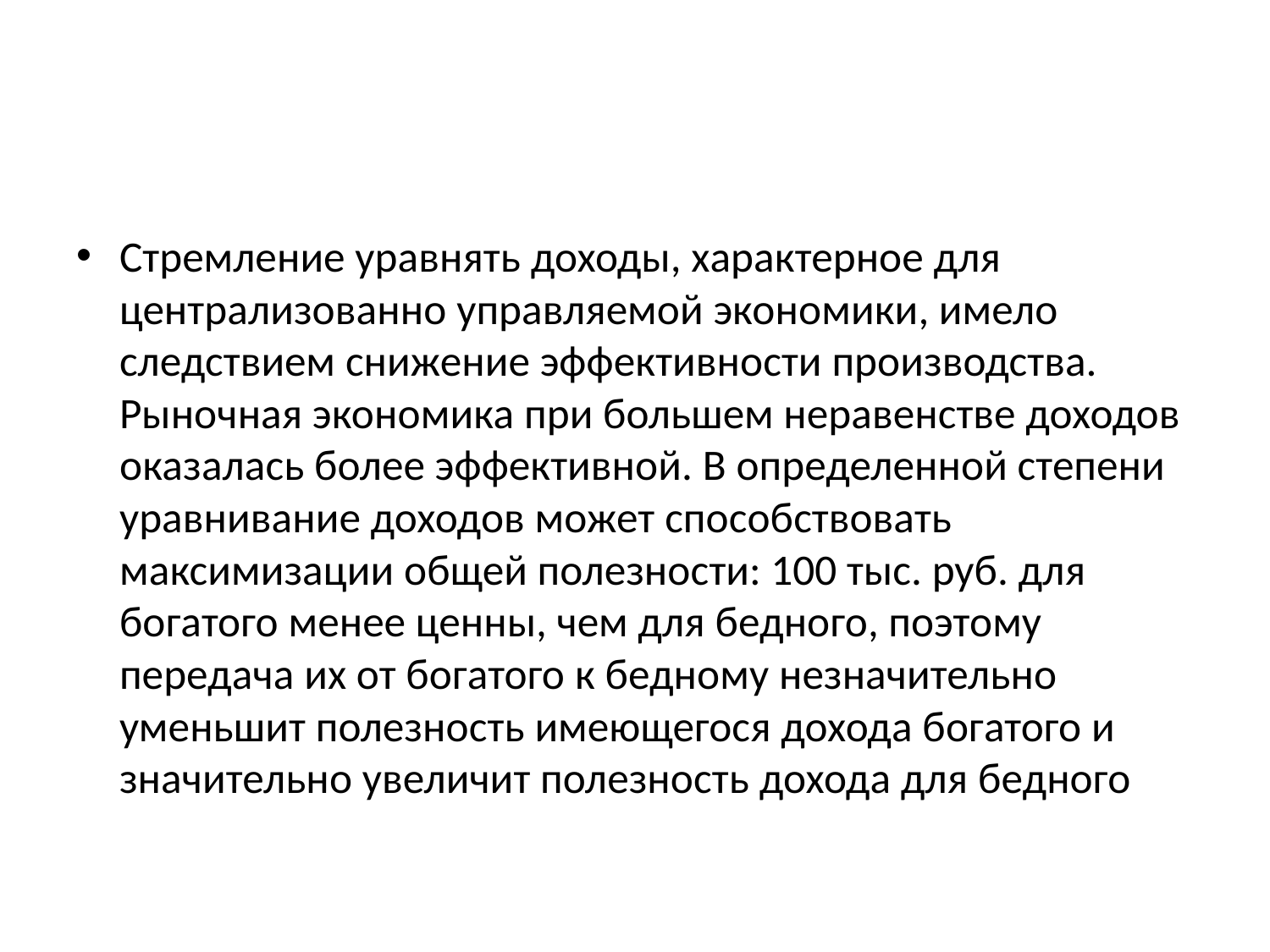

#
Стремление уравнять доходы, характерное для централизованно управляемой экономики, имело следствием снижение эффективности производства. Рыночная экономика при большем неравенстве доходов оказалась более эффективной. В определенной степени уравнивание доходов может способствовать максимизации общей полезности: 100 тыс. руб. для богатого менее ценны, чем для бедного, поэтому передача их от богатого к бедному незначительно уменьшит полезность имеющегося дохода богатого и значительно увеличит полезность дохода для бедного